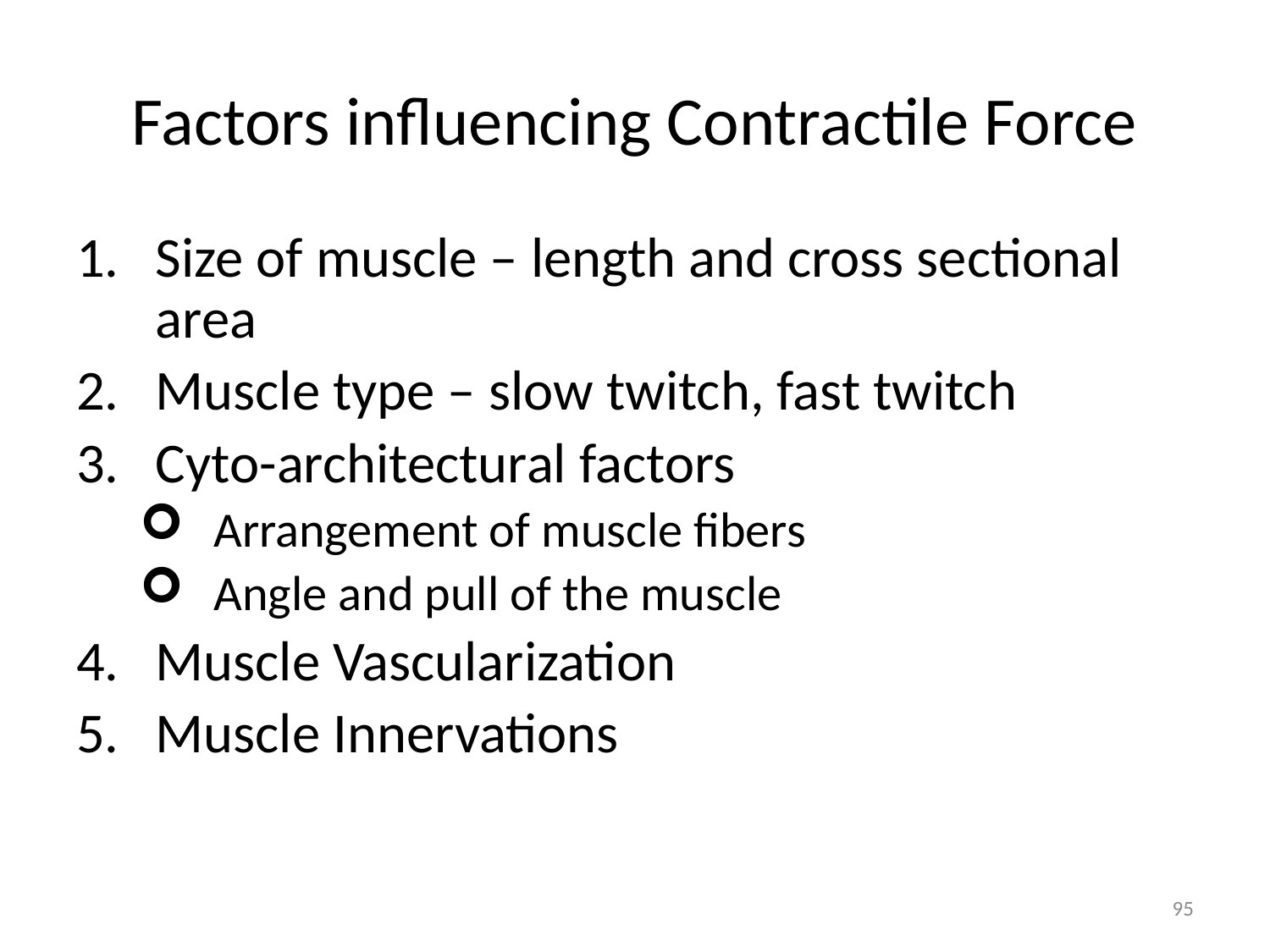

# Factors influencing Contractile Force
Size of muscle – length and cross sectional area
Muscle type – slow twitch, fast twitch
Cyto-architectural factors
Arrangement of muscle fibers
Angle and pull of the muscle
Muscle Vascularization
Muscle Innervations
95